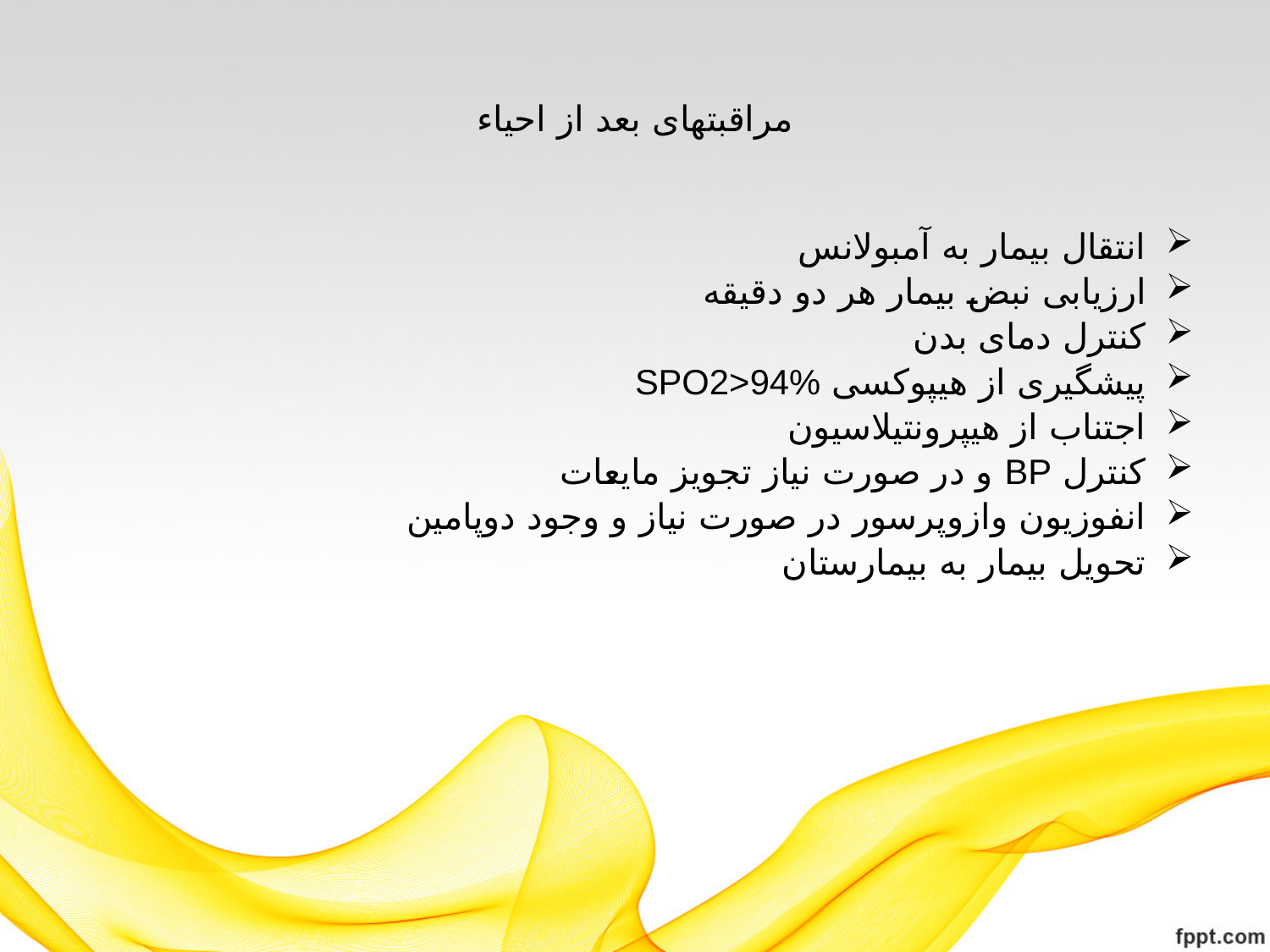

# مراقبتهای بعد از احیاء
انتقال بیمار به آمبولانس
ارزیابی نبض بیمار هر دو دقیقه
کنترل دمای بدن
پیشگیری از هیپوکسی SPO2>94%
اجتناب از هیپرونتیلاسیون
کنترل BP و در صورت نیاز تجویز مایعات
انفوزیون وازوپرسور در صورت نیاز و وجود دوپامین
تحویل بیمار به بیمارستان